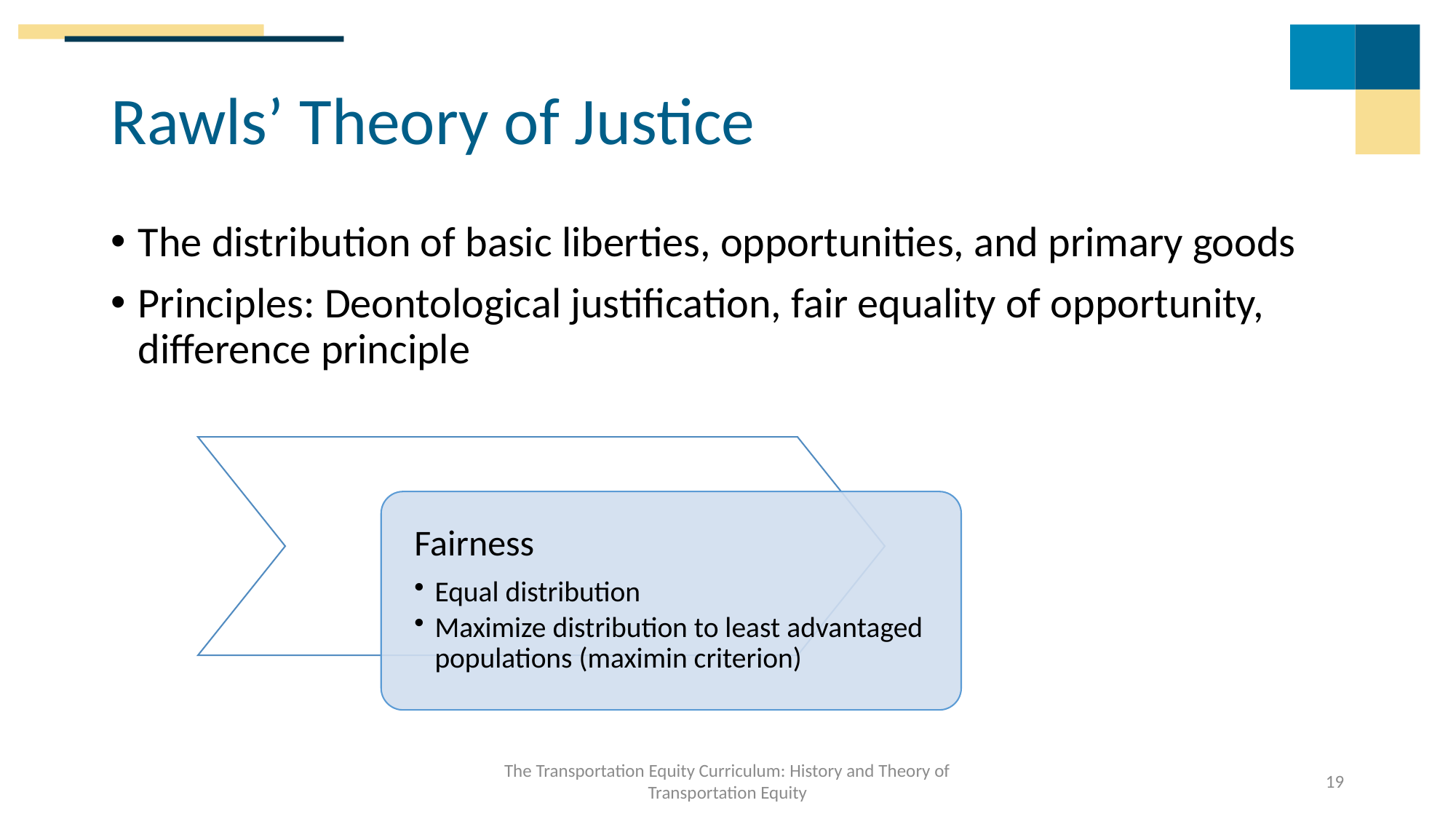

# Rawls’ Theory of Justice
The distribution of basic liberties, opportunities, and primary goods
Principles: Deontological justification, fair equality of opportunity, difference principle
Fairness
Equal distribution
Maximize distribution to least advantaged populations (maximin criterion)
The Transportation Equity Curriculum: History and Theory of Transportation Equity
19